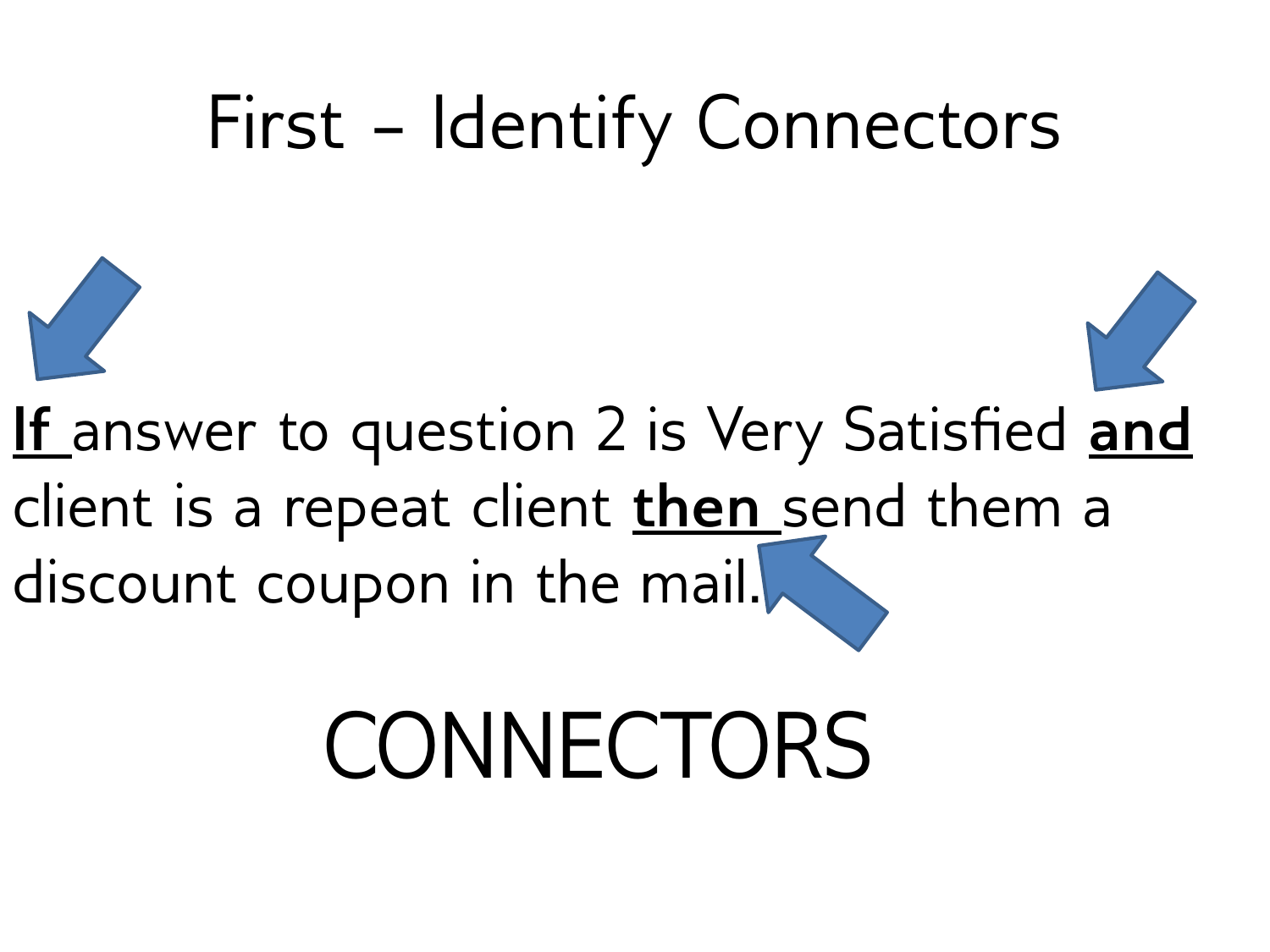

# First – Identify Connectors

If answer to question 2 is Very Satisfied and client is a repeat client then send them a discount coupon in the mail.

CONNECTORS